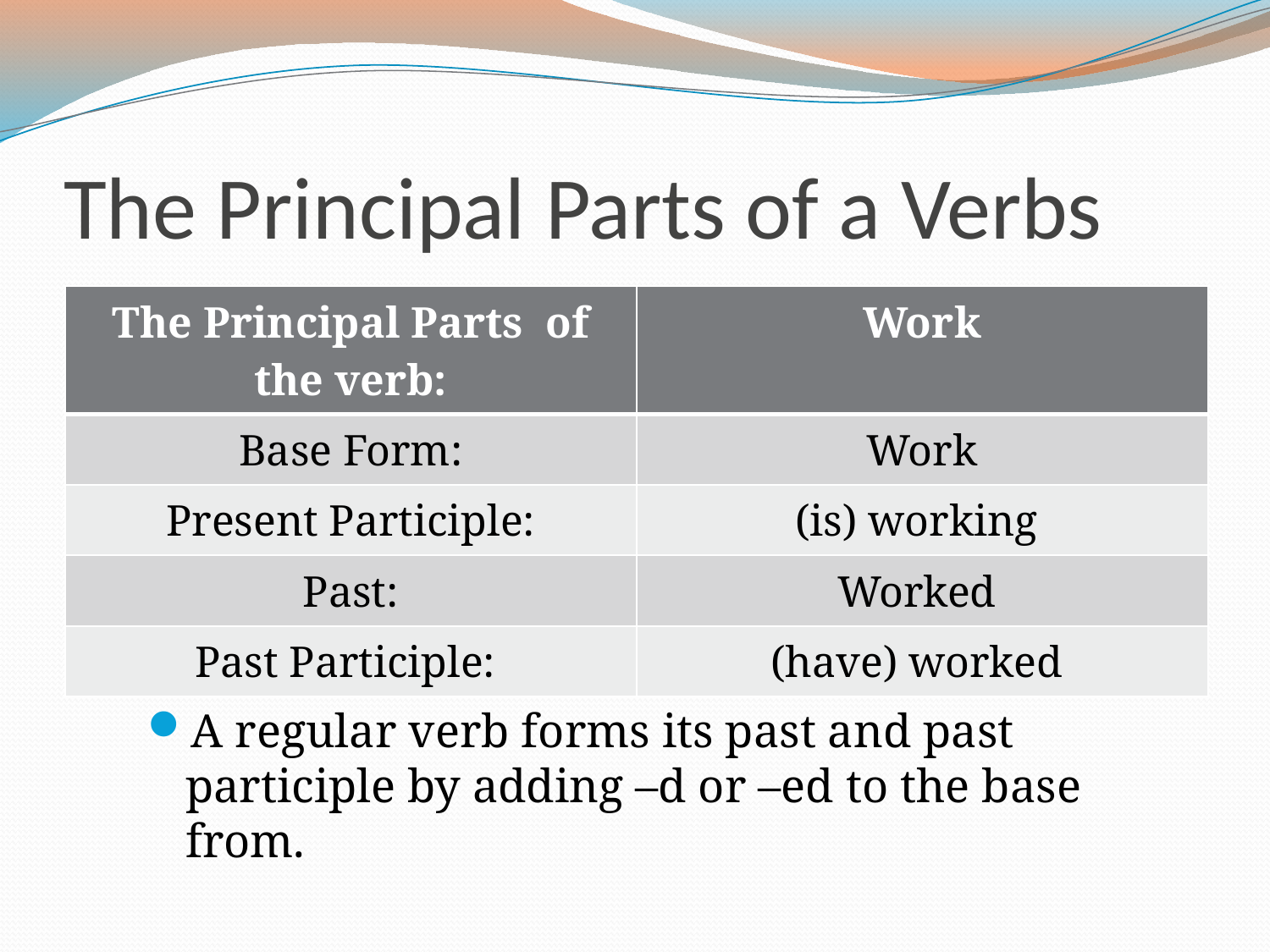

# The Principal Parts of a Verbs
| The Principal Parts of the verb: | Work |
| --- | --- |
| Base Form: | Work |
| Present Participle: | (is) working |
| Past: | Worked |
| Past Participle: | (have) worked |
A regular verb forms its past and past participle by adding –d or –ed to the base from.